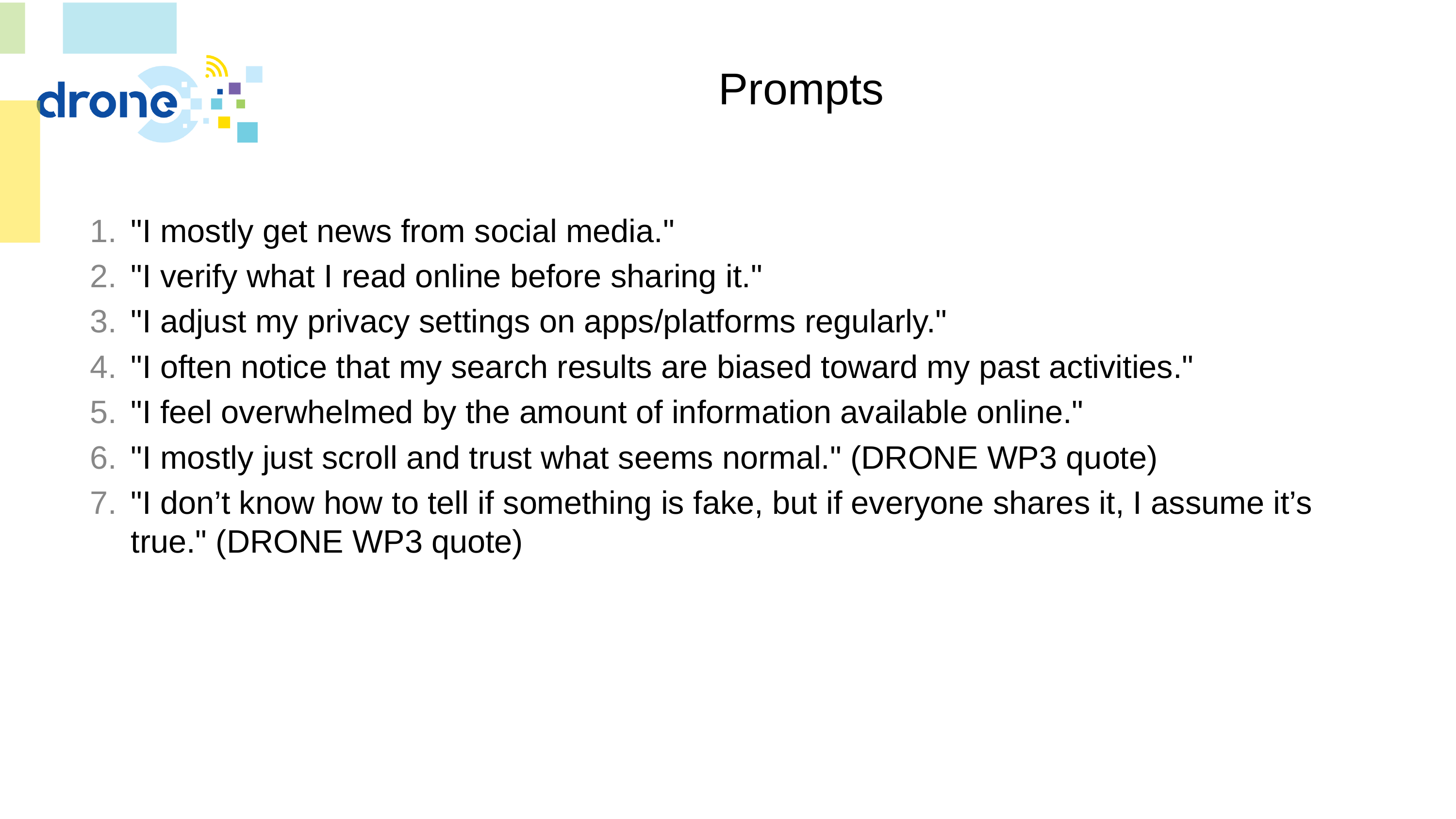

# Prompts

"I mostly get news from social media."
"I verify what I read online before sharing it."
"I adjust my privacy settings on apps/platforms regularly."
"I often notice that my search results are biased toward my past activities."
"I feel overwhelmed by the amount of information available online."
"I mostly just scroll and trust what seems normal." (DRONE WP3 quote)
"I don’t know how to tell if something is fake, but if everyone shares it, I assume it’s true." (DRONE WP3 quote)